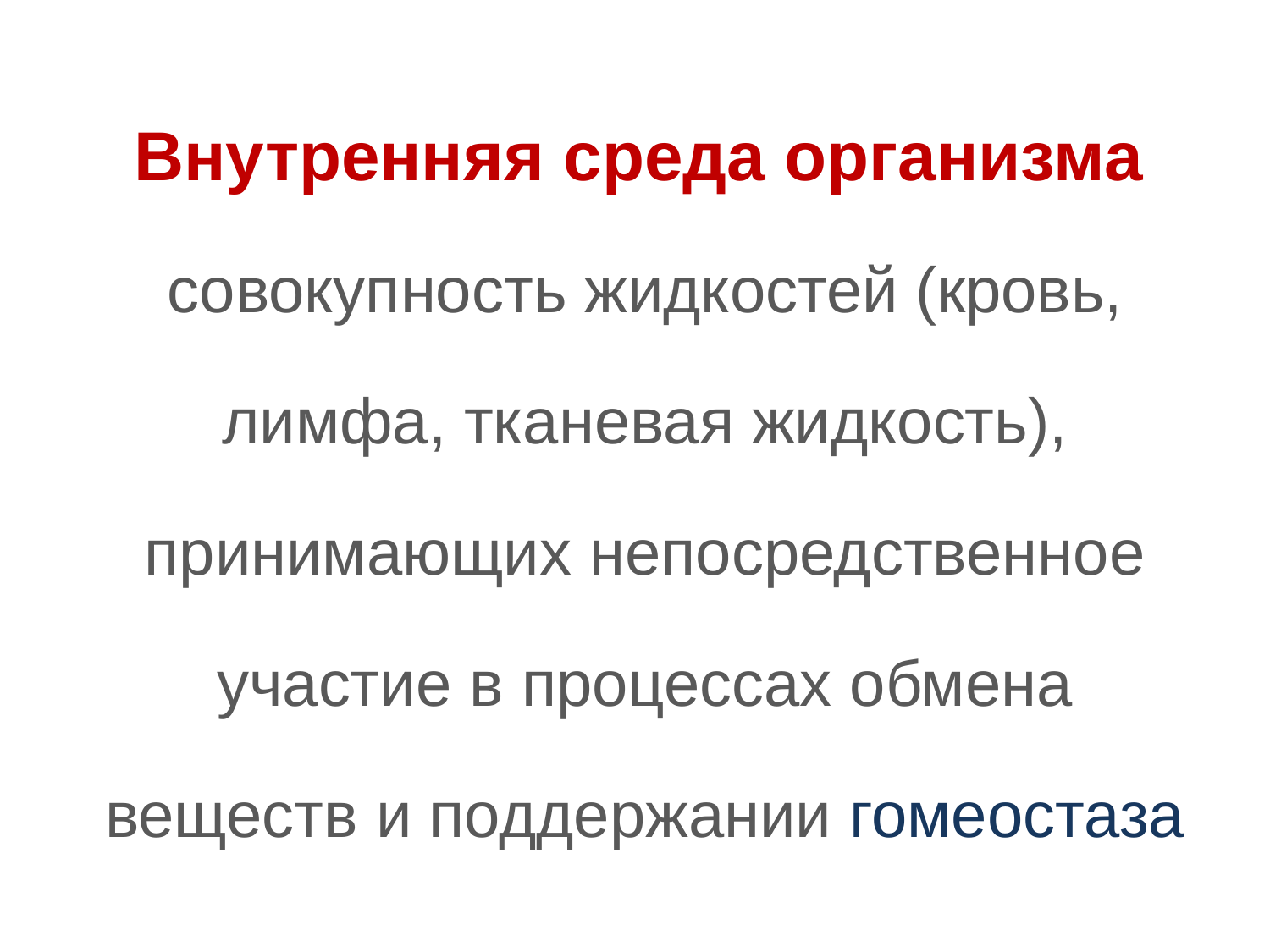

#
  Внутренняя среда организма совокупность жидкостей (кровь, лимфа, тканевая жидкость), принимающих непосредственное участие в процессах обмена веществ и поддержании гомеостаза